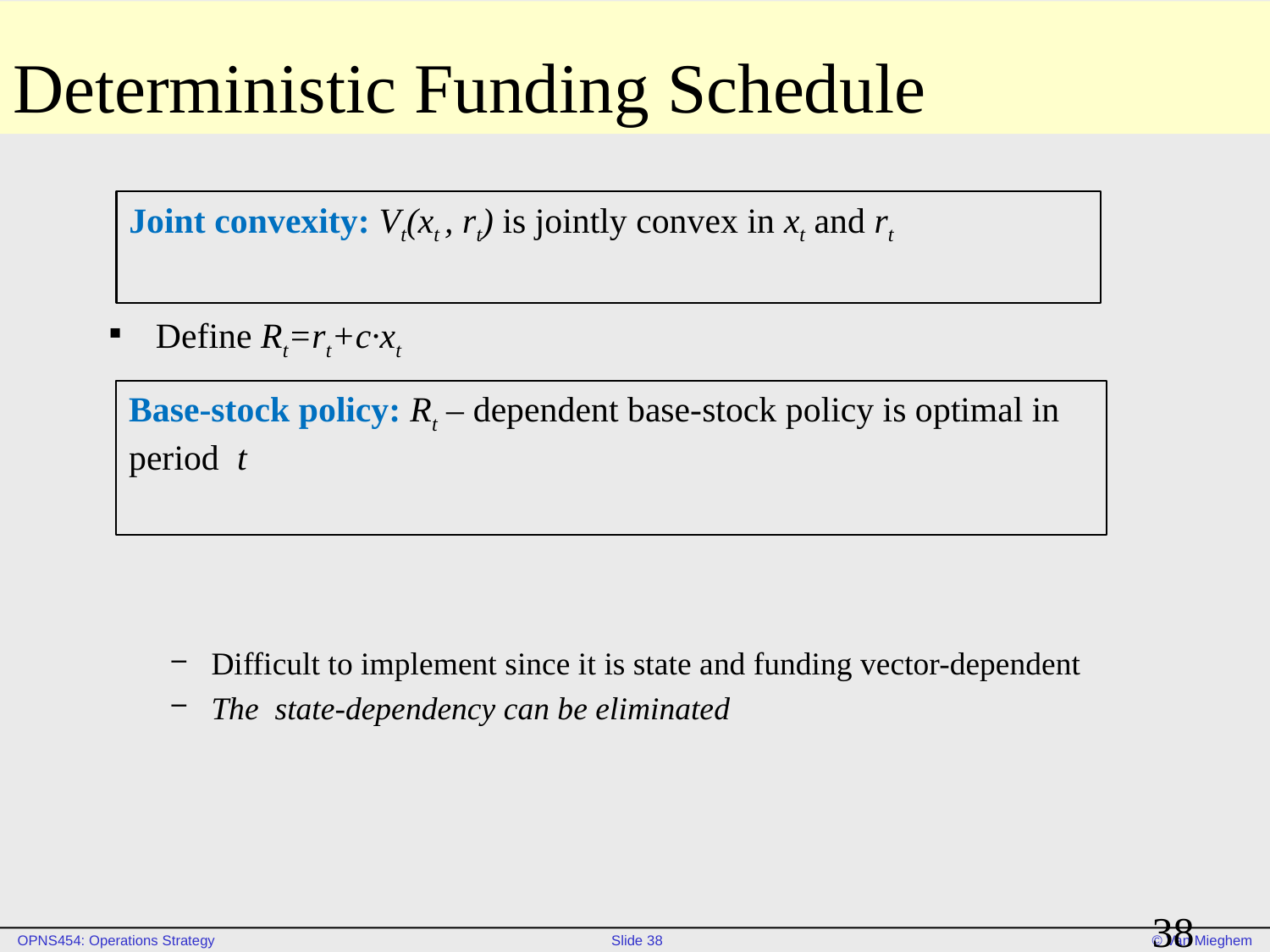

# Deterministic Funding Schedule

Define Rt=rt+c∙xt

Difficult to implement since it is state and funding vector-dependent
The  state-dependency can be eliminated

Joint convexity: Vt(xt , rt) is jointly convex in xt and rt

Base-stock policy: Rt – dependent base-stock policy is optimal in period  t

38